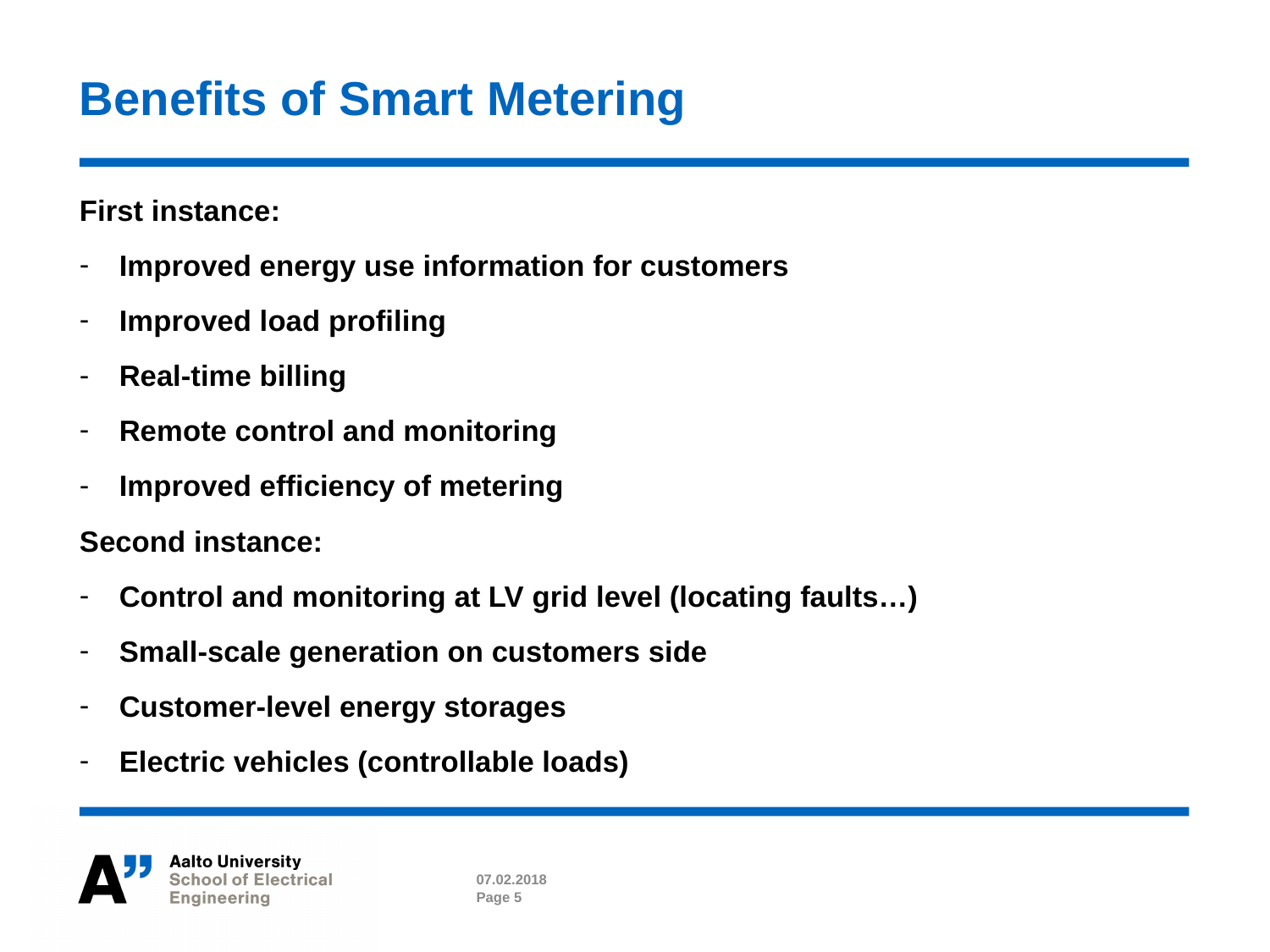

# Benefits of Smart Metering
First instance:
Improved energy use information for customers
Improved load profiling
Real-time billing
Remote control and monitoring
Improved efficiency of metering
Second instance:
Control and monitoring at LV grid level (locating faults…)
Small-scale generation on customers side
Customer-level energy storages
Electric vehicles (controllable loads)

07.02.2018
Page 5